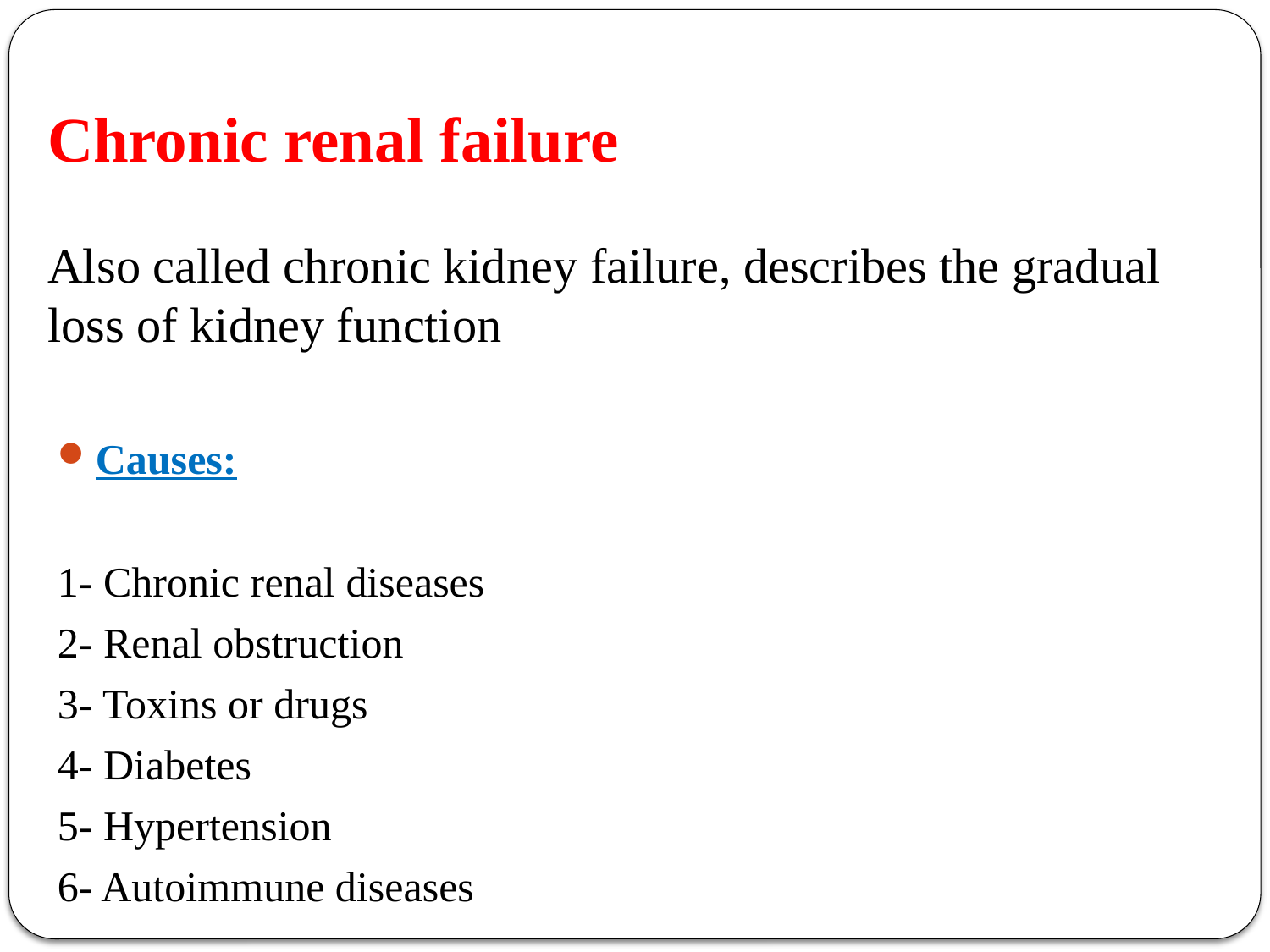

# Chronic renal failure Also called chronic kidney failure, describes the gradual loss of kidney function
Causes:

1- Chronic renal diseases
2- Renal obstruction
3- Toxins or drugs
4- Diabetes
5- Hypertension
6- Autoimmune diseases